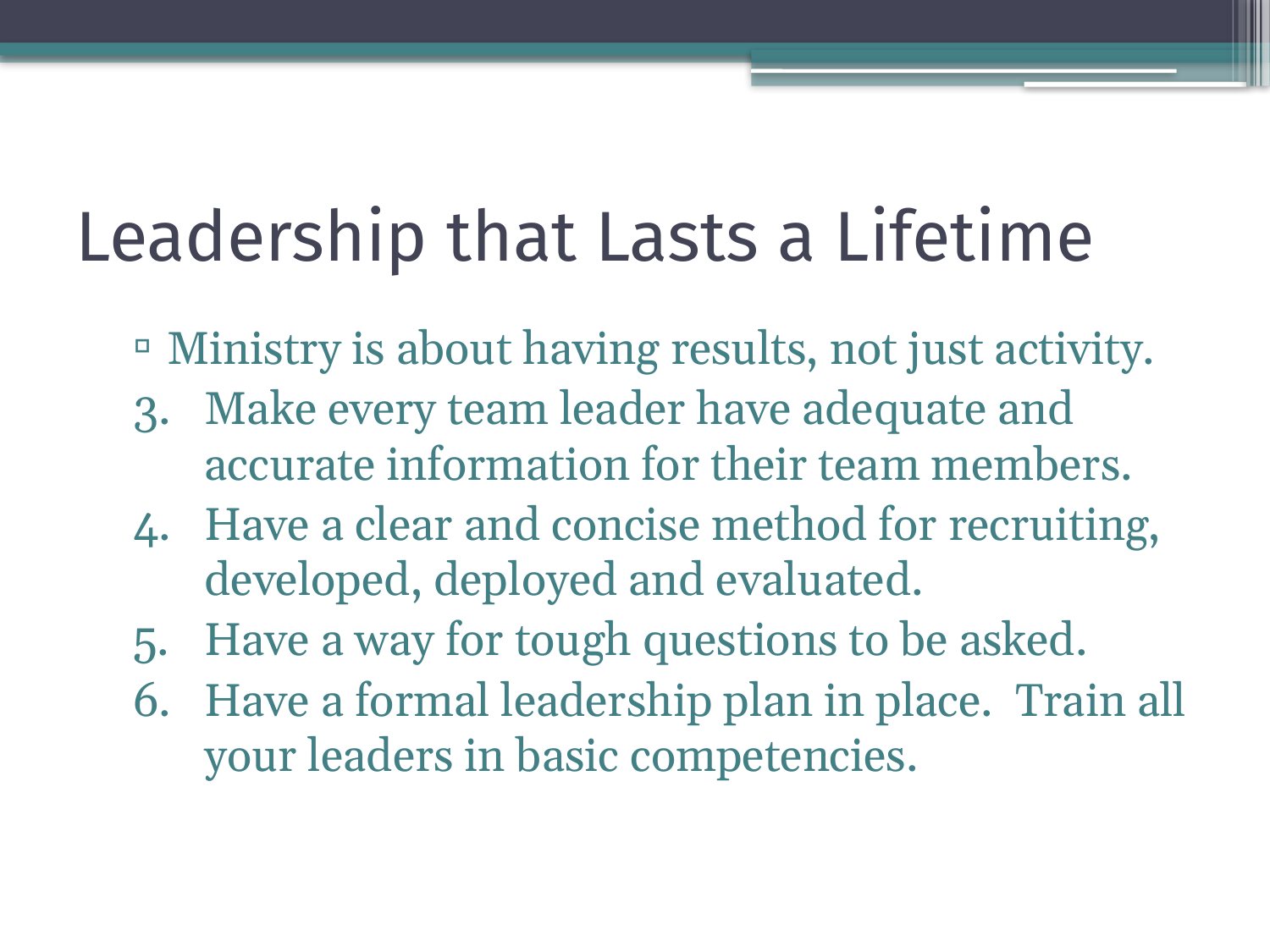

# Leadership that Lasts a Lifetime
Ministry is about having results, not just activity.
Make every team leader have adequate and accurate information for their team members.
Have a clear and concise method for recruiting, developed, deployed and evaluated.
Have a way for tough questions to be asked.
Have a formal leadership plan in place.  Train all your leaders in basic competencies.